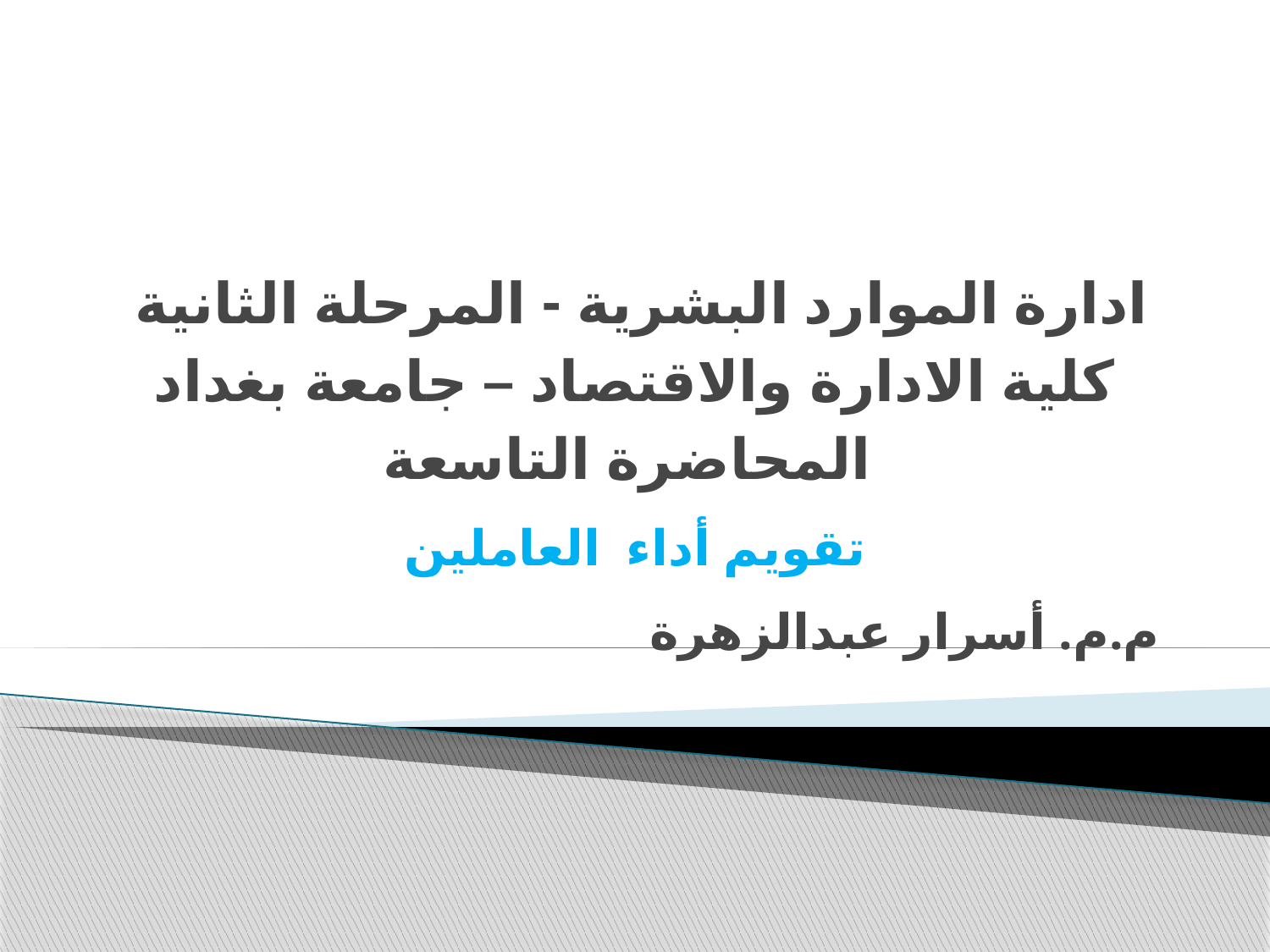

# ادارة الموارد البشرية - المرحلة الثانية كلية الادارة والاقتصاد – جامعة بغداد المحاضرة التاسعة
تقويم أداء  العاملين
م.م. أسرار عبدالزهرة